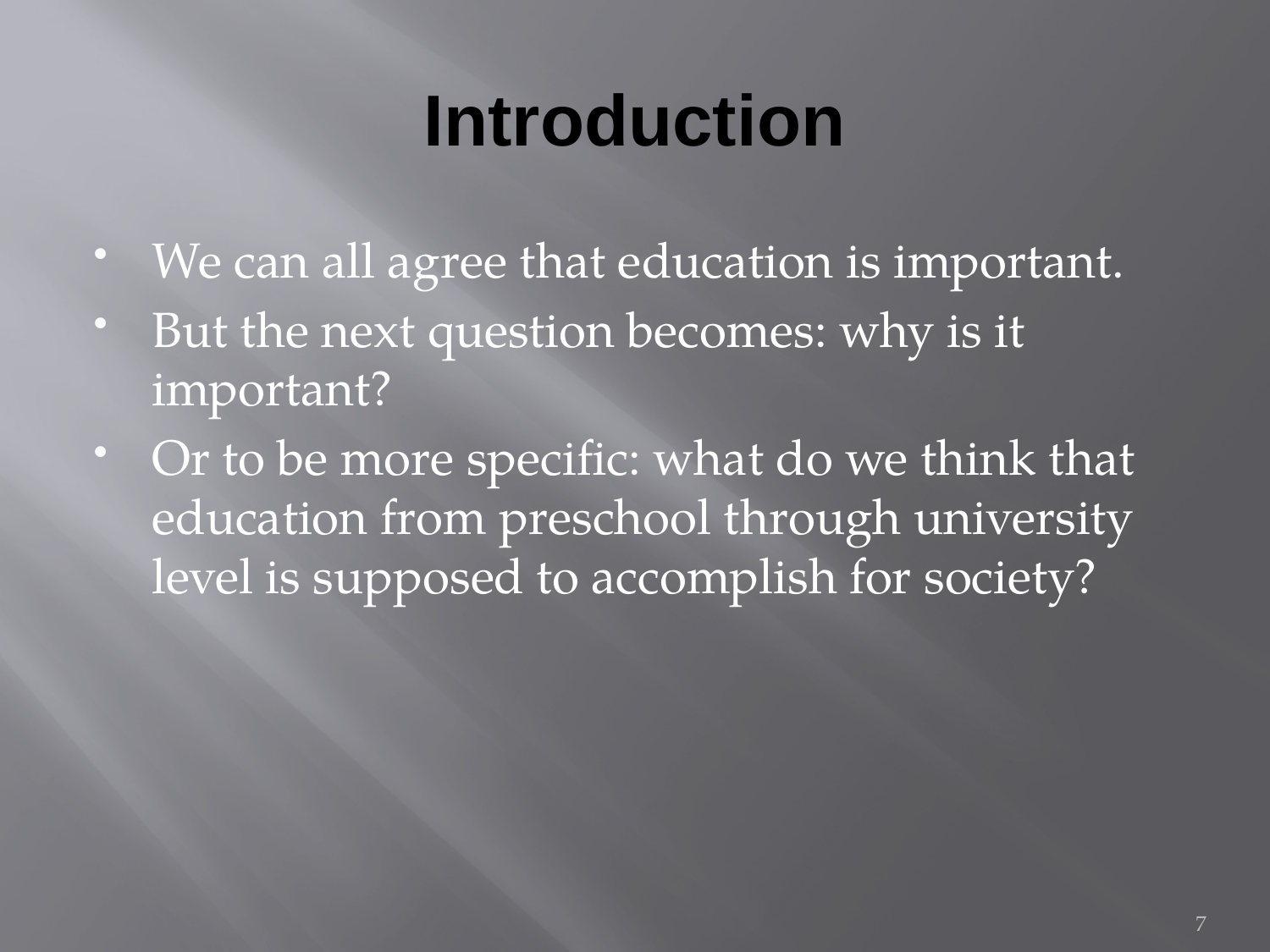

# Introduction
We can all agree that education is important.
But the next question becomes: why is it important?
Or to be more specific: what do we think that education from preschool through university level is supposed to accomplish for society?
7